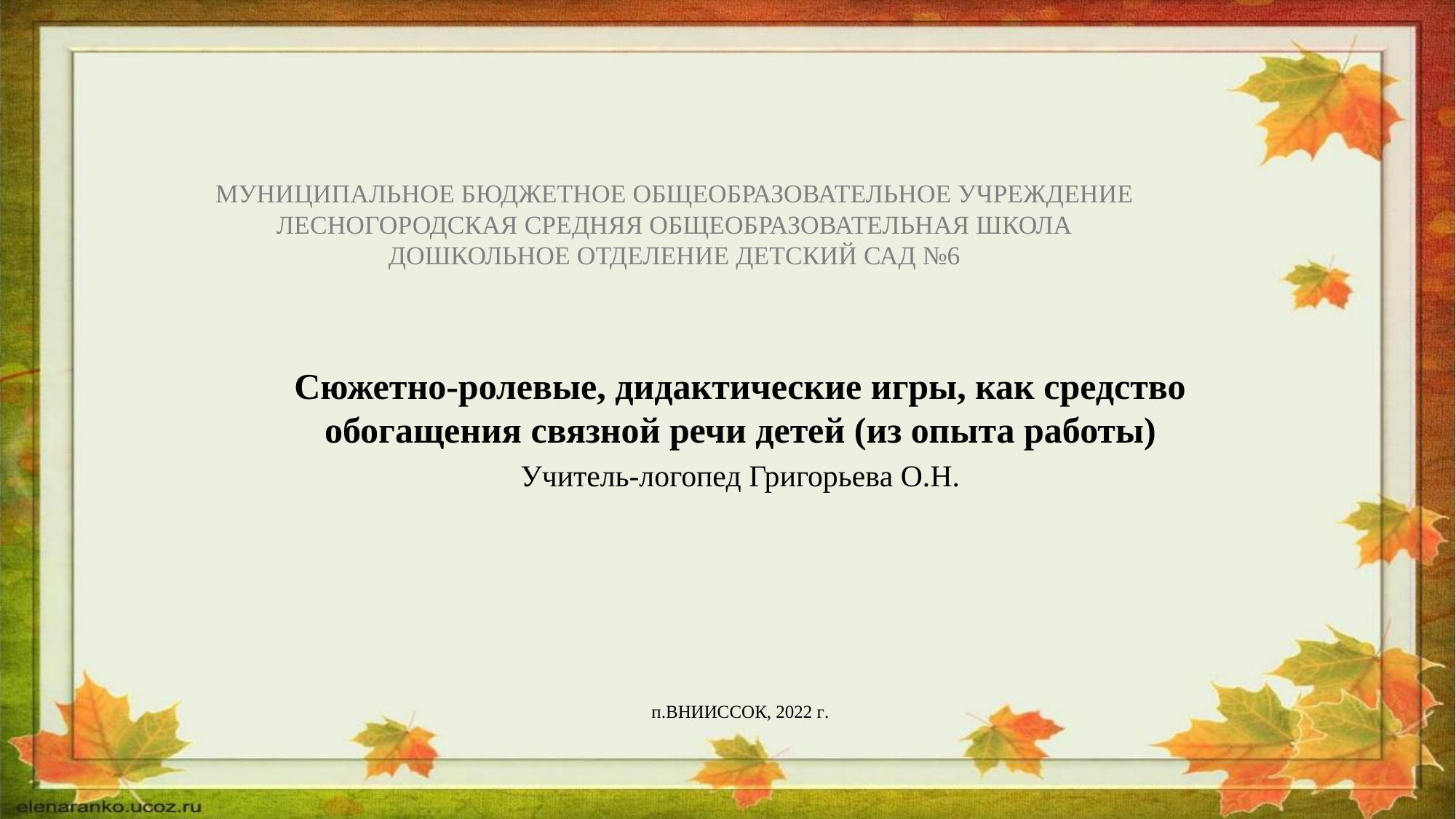

# МУНИЦИПАЛЬНОЕ БЮДЖЕТНОЕ ОБЩЕОБРАЗОВАТЕЛЬНОЕ УЧРЕЖДЕНИЕ ЛЕСНОГОРОДСКАЯ СРЕДНЯЯ ОБЩЕОБРАЗОВАТЕЛЬНАЯ ШКОЛА ДОШКОЛЬНОЕ ОТДЕЛЕНИЕ ДЕТСКИЙ САД №6

Сюжетно-ролевые, дидактические игры, как средство обогащения связной речи детей (из опыта работы)
Учитель-логопед Григорьева О.Н.

п.ВНИИССОК, 2022 г.